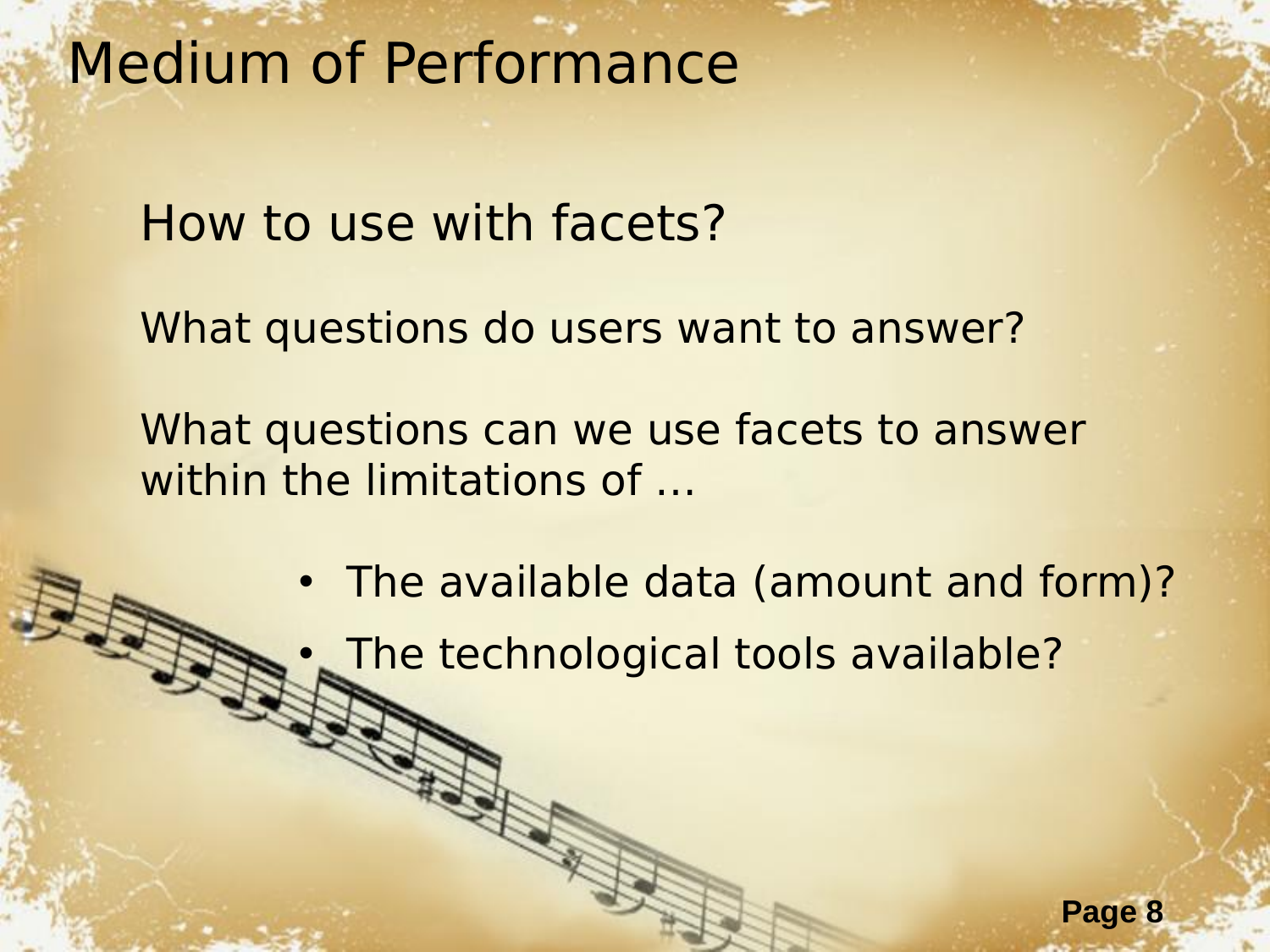

Medium of Performance
How to use with facets?

What questions do users want to answer?

What questions can we use facets to answer within the limitations of …

The available data (amount and form)?

The technological tools available?